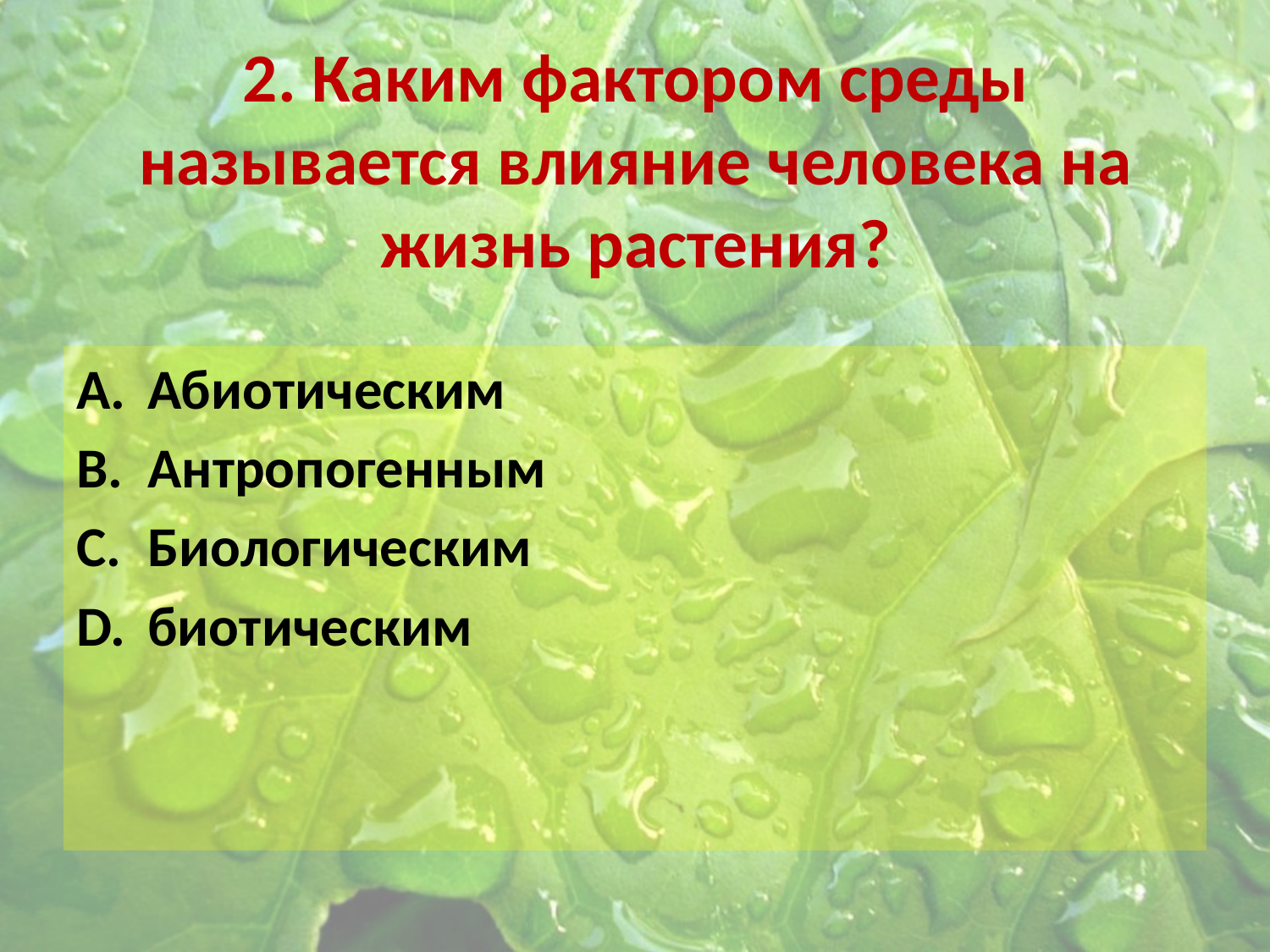

# 2. Каким фактором среды называется влияние человека на жизнь растения?
Абиотическим
Антропогенным
Биологическим
биотическим